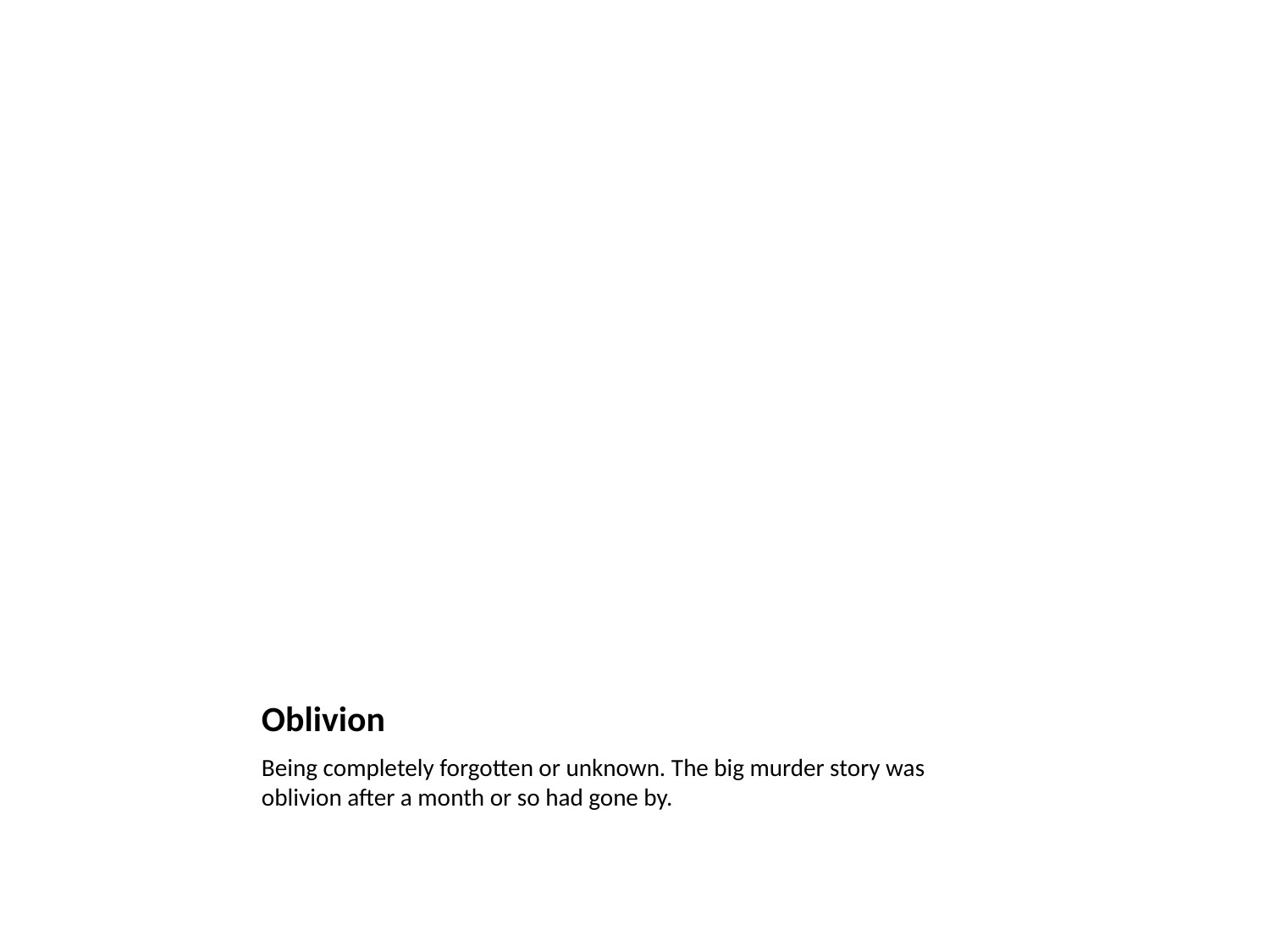

# Oblivion
Being completely forgotten or unknown. The big murder story was oblivion after a month or so had gone by.